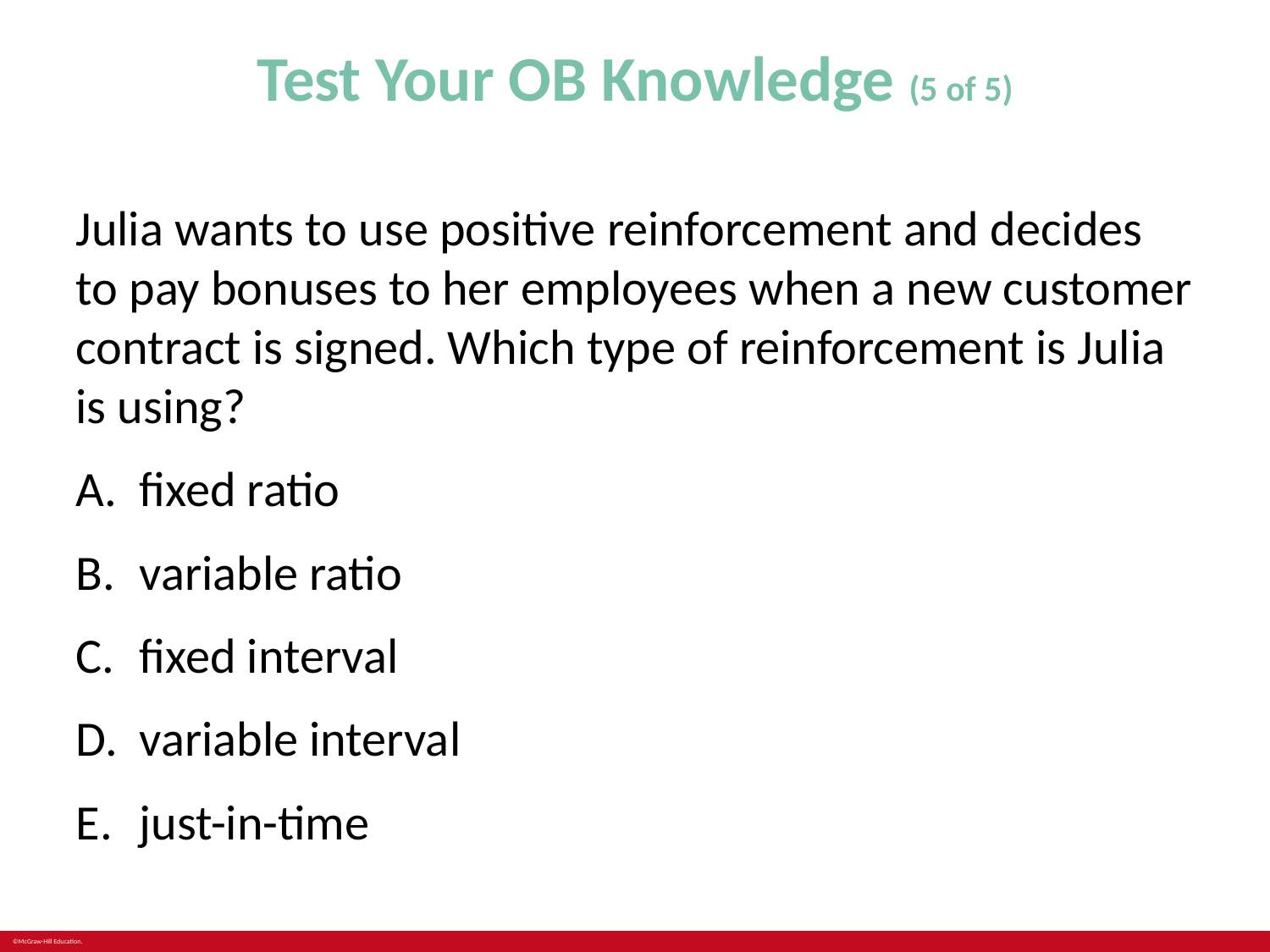

# Test Your OB Knowledge (5 of 5)
Julia wants to use positive reinforcement and decides to pay bonuses to her employees when a new customer contract is signed. Which type of reinforcement is Julia is using?
fixed ratio
variable ratio
fixed interval
variable interval
just-in-time